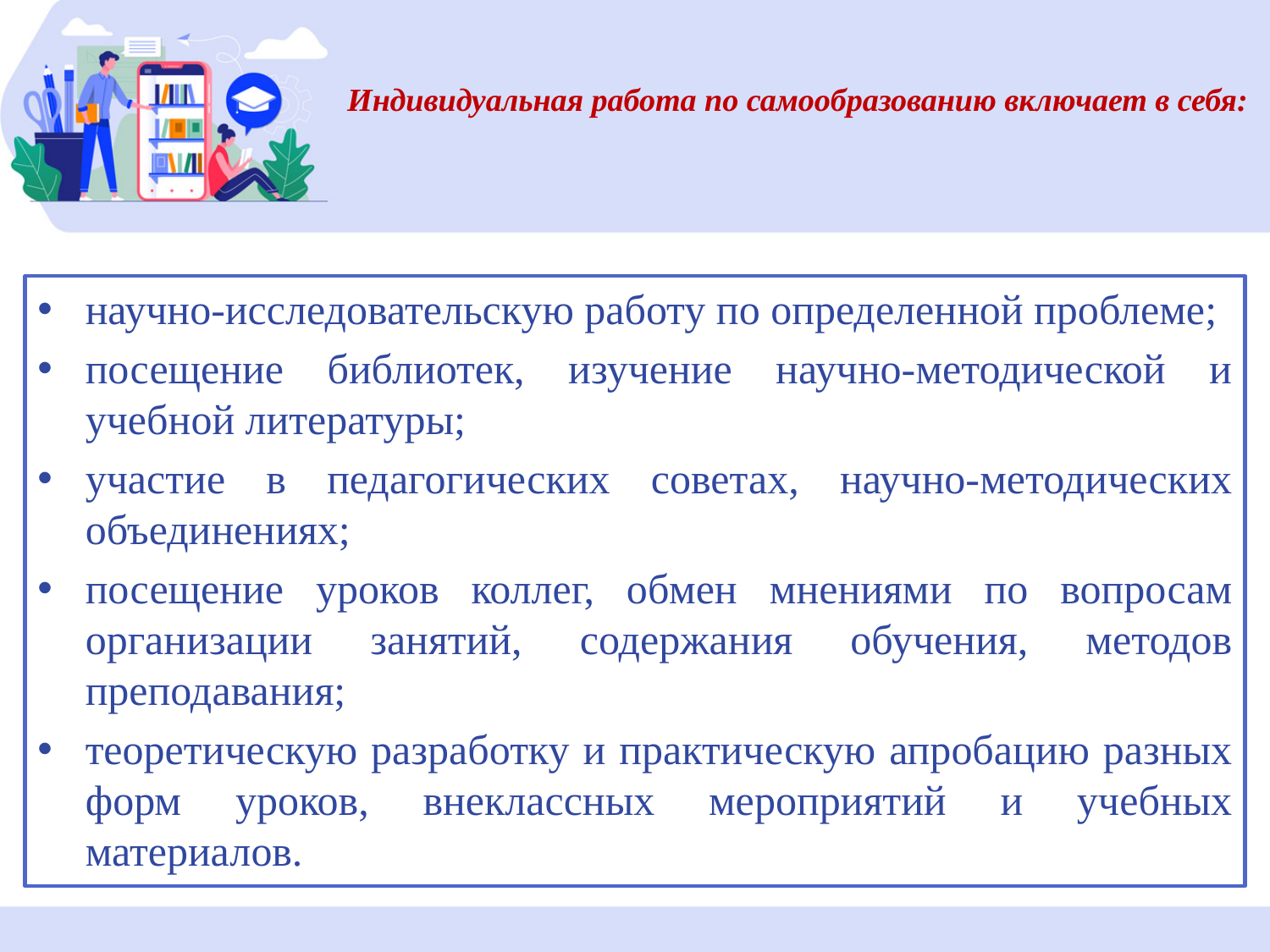

# Индивидуальная работа по самообразованию включает в себя:
научно-исследовательскую работу по определенной проблеме;
посещение библиотек, изучение научно-методической и учебной литературы;
участие в педагогических советах, научно-методических объединениях;
посещение уроков коллег, обмен мнениями по вопросам организации занятий, содержания обучения, методов преподавания;
теоретическую разработку и практическую апробацию разных форм уроков, внеклассных мероприятий и учебных материалов.